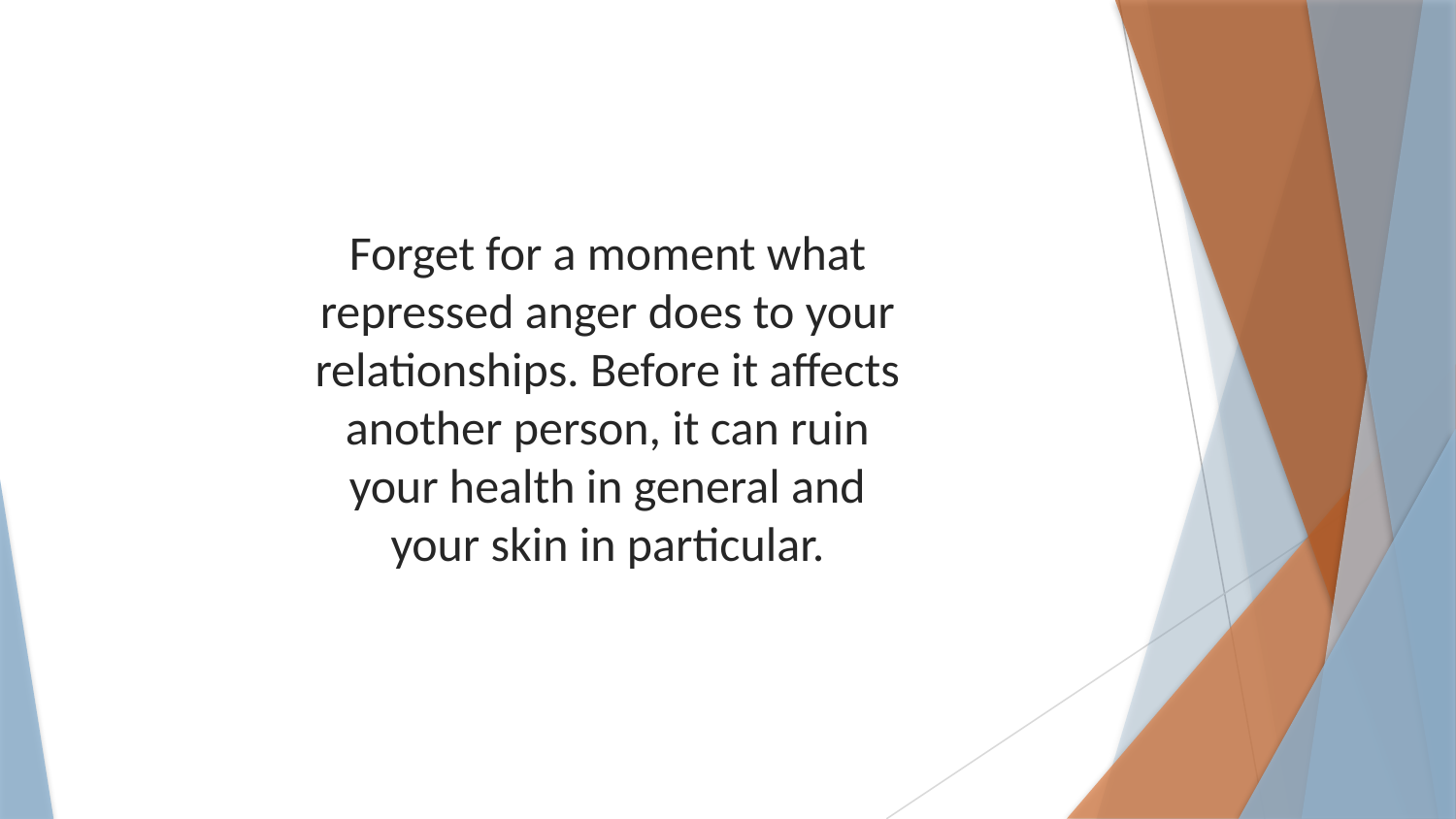

Forget for a moment what repressed anger does to your relationships. Before it affects another person, it can ruin your health in general and your skin in particular.